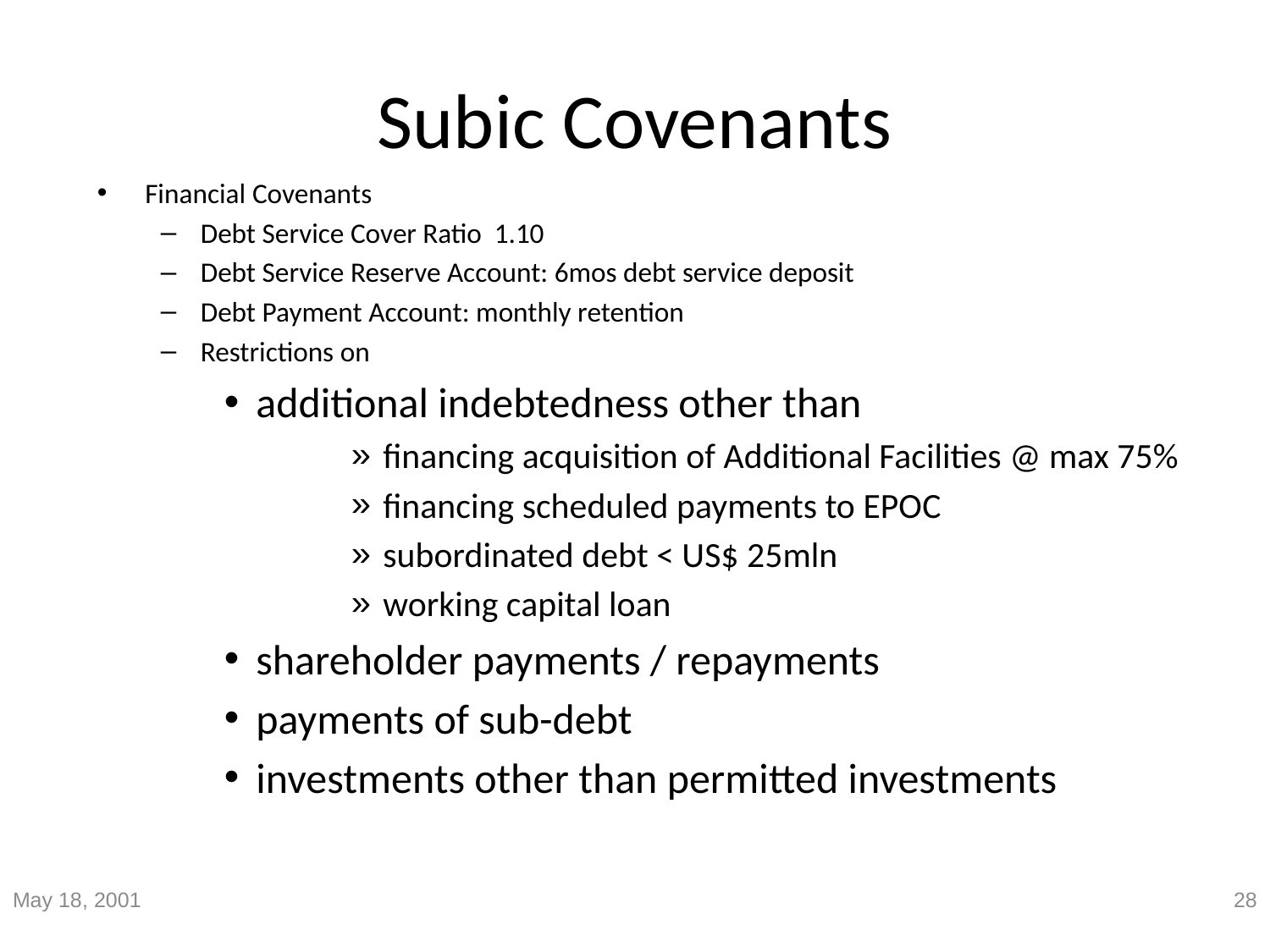

# Subic Covenants
Financial Covenants
Debt Service Cover Ratio  1.10
Debt Service Reserve Account: 6mos debt service deposit
Debt Payment Account: monthly retention
Restrictions on
additional indebtedness other than
financing acquisition of Additional Facilities @ max 75%
financing scheduled payments to EPOC
subordinated debt < US$ 25mln
working capital loan
shareholder payments / repayments
payments of sub-debt
investments other than permitted investments

May 18, 2001
28